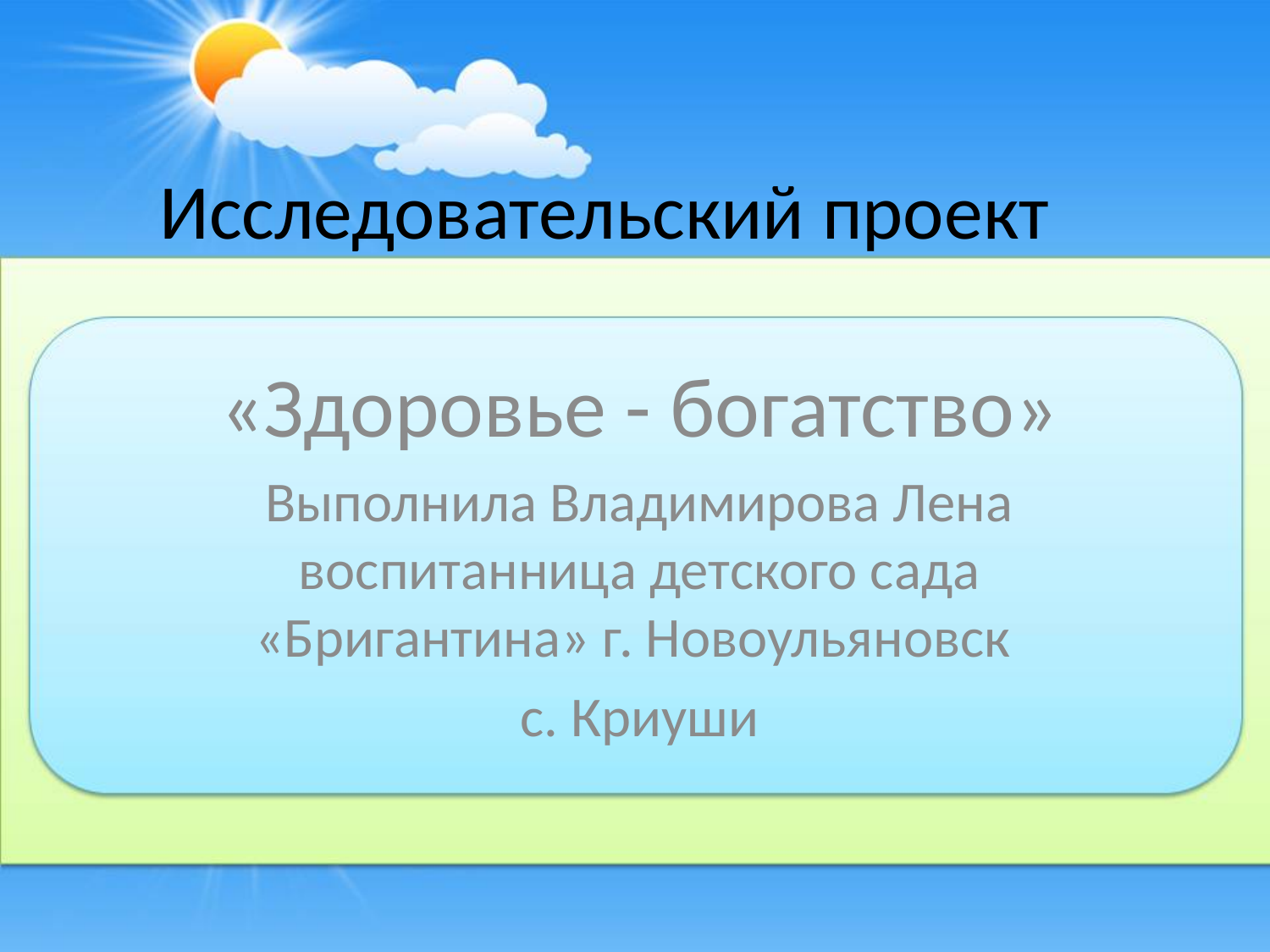

# Исследовательский проект
«Здоровье - богатство»
Выполнила Владимирова Лена воспитанница детского сада «Бригантина» г. Новоульяновск
с. Криуши